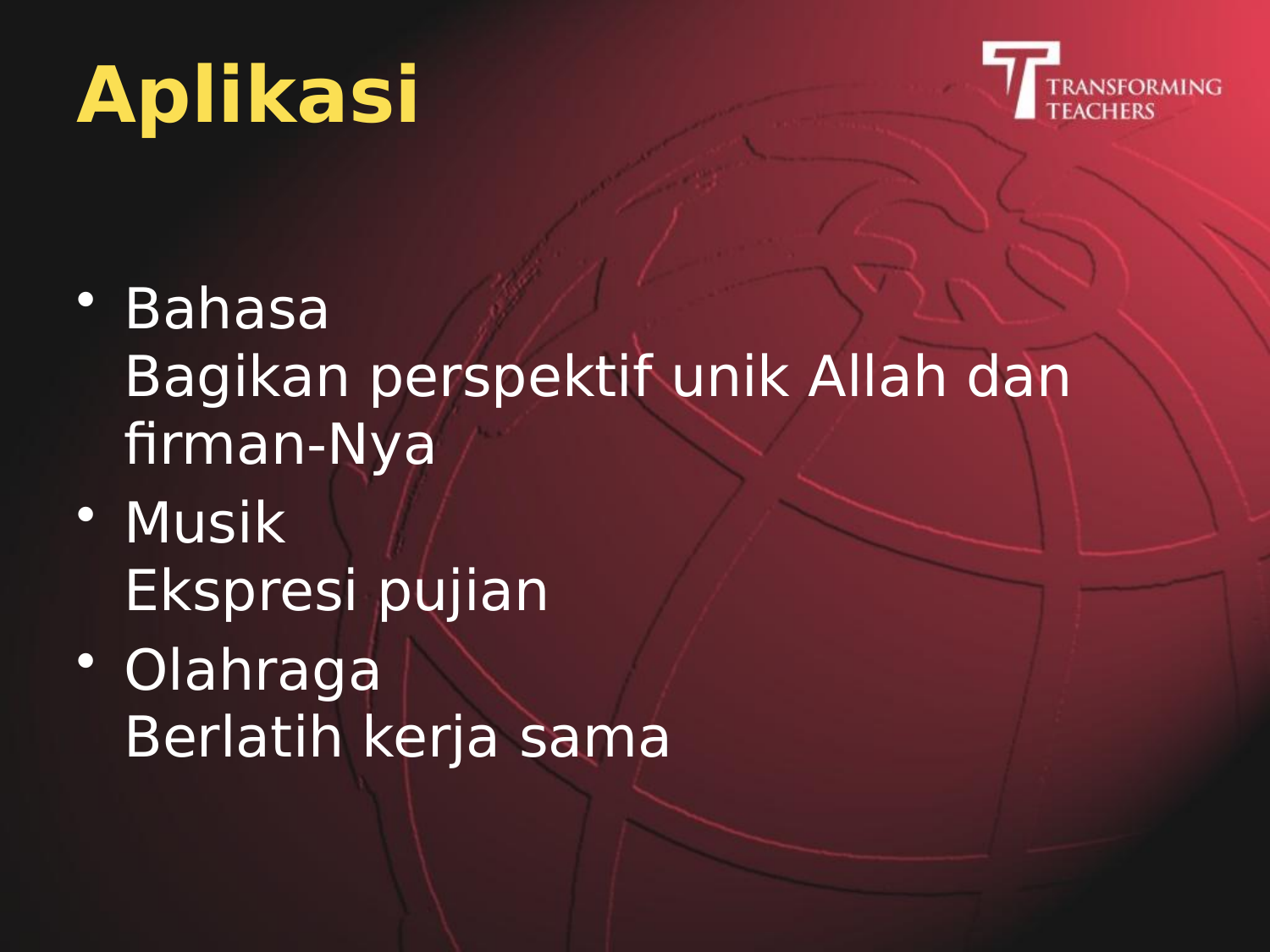

# Aplikasi
Bahasa
Bagikan perspektif unik Allah dan firman-Nya
Musik
Ekspresi pujian
Olahraga
Berlatih kerja sama